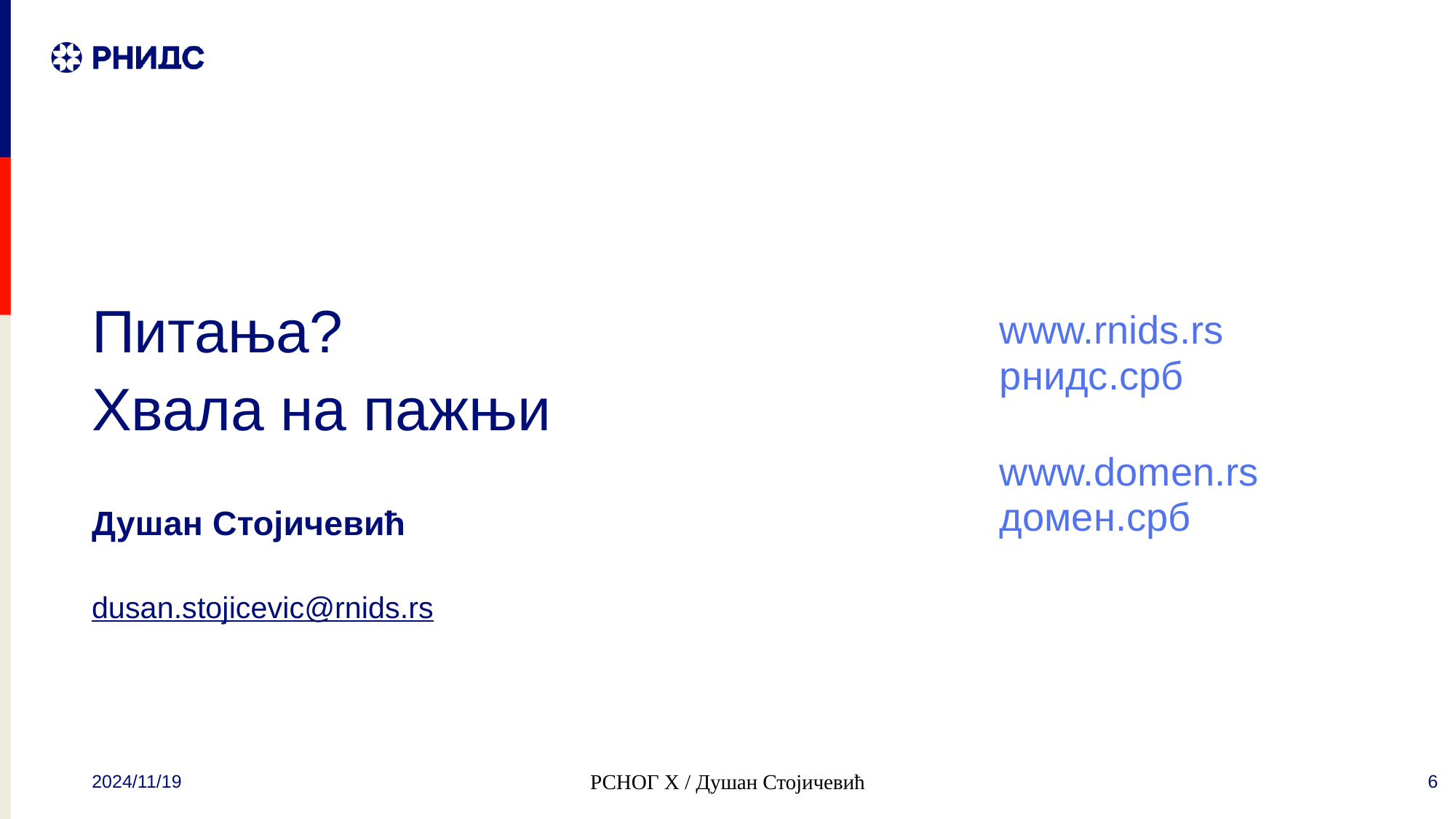

Питања?
Хвала на пажњи

Душан Стојичевић
dusan.stojicevic@rnids.rs

www.rnids.rs
рнидс.срб

www.domen.rs
домен.срб
2024/11/19
РСНОГ Х / Душан Стојичевић
6